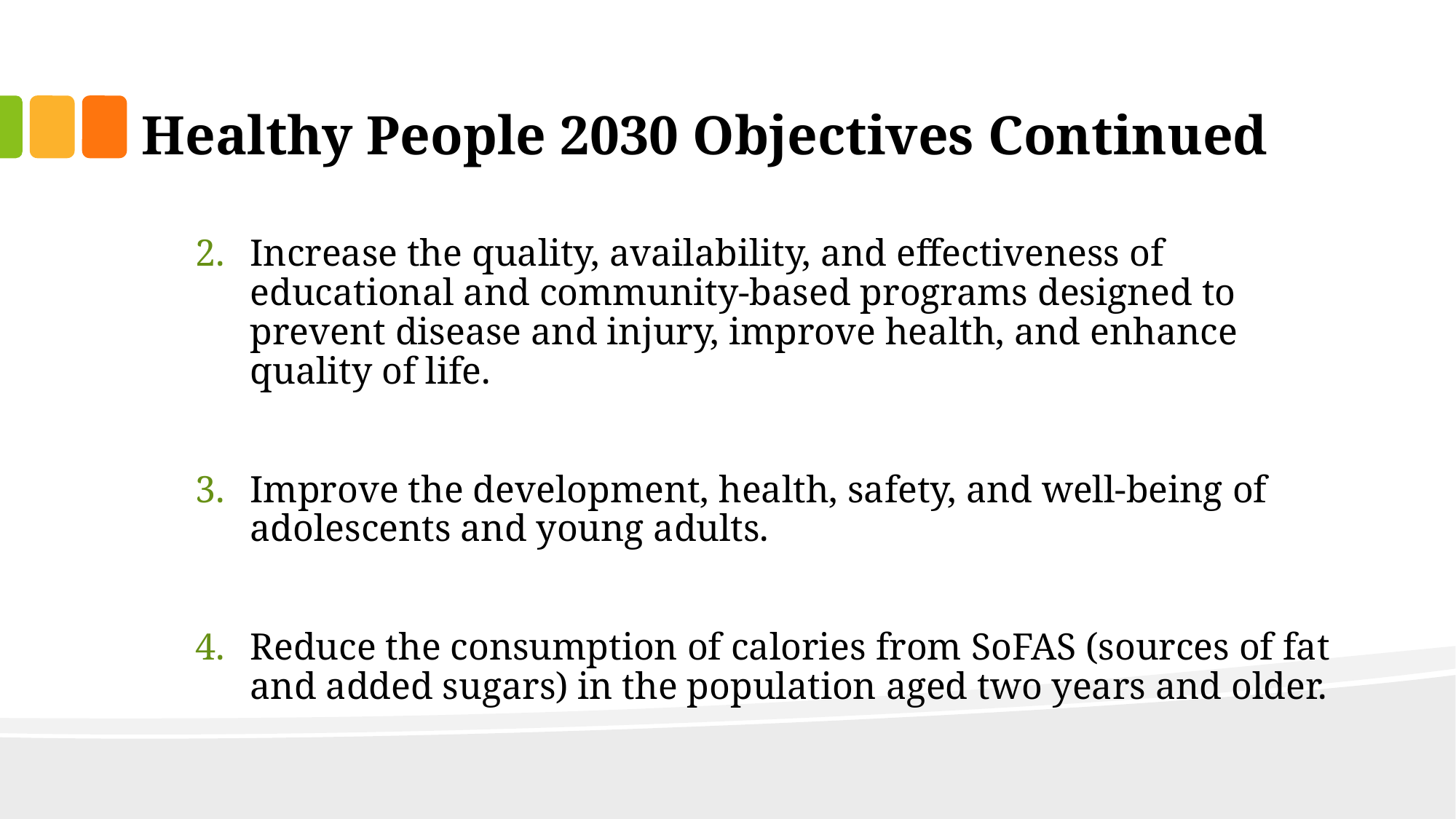

# Healthy People 2030 Objectives Continued
Increase the quality, availability, and effectiveness of educational and community-based programs designed to prevent disease and injury, improve health, and enhance quality of life.

Improve the development, health, safety, and well-being of adolescents and young adults.

Reduce the consumption of calories from SoFAS (sources of fat and added sugars) in the population aged two years and older.